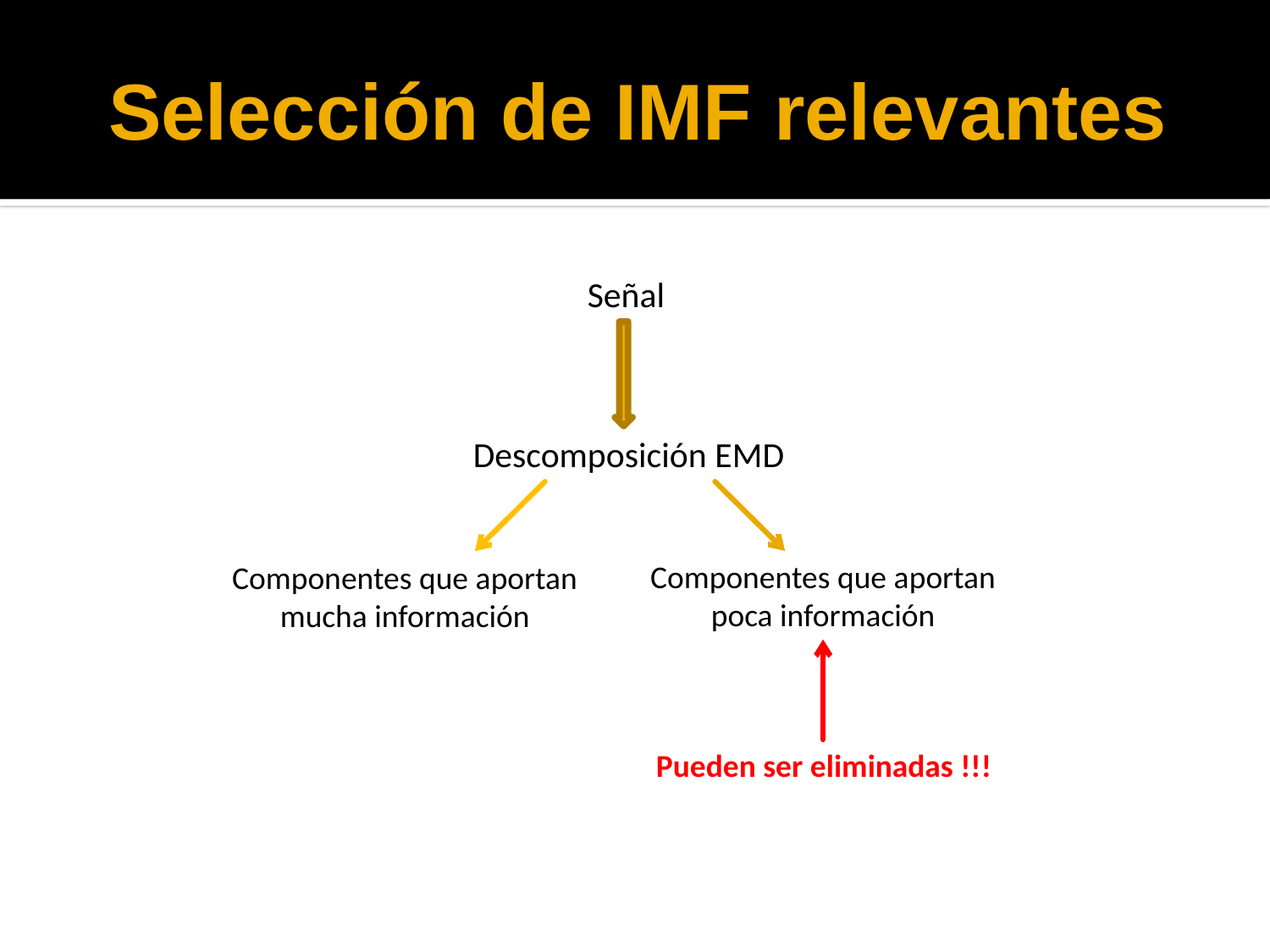

# Selección de IMF relevantes
Señal

Descomposición EMD
Componentes que aportan poca información
Componentes que aportan mucha información
Pueden ser eliminadas !!!